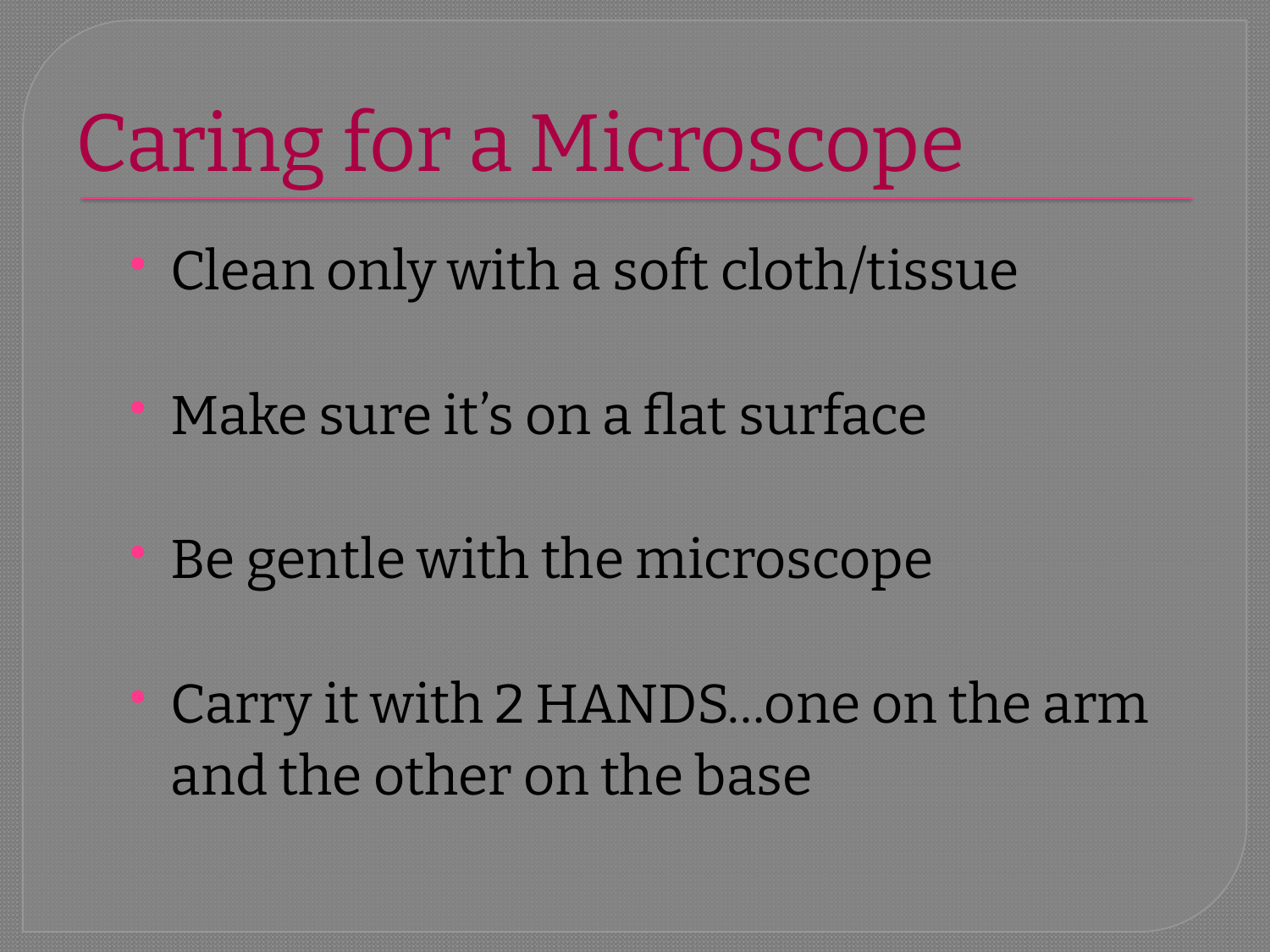

# Caring for a Microscope
Clean only with a soft cloth/tissue

Make sure it’s on a flat surface

Be gentle with the microscope

Carry it with 2 HANDS…one on the arm and the other on the base